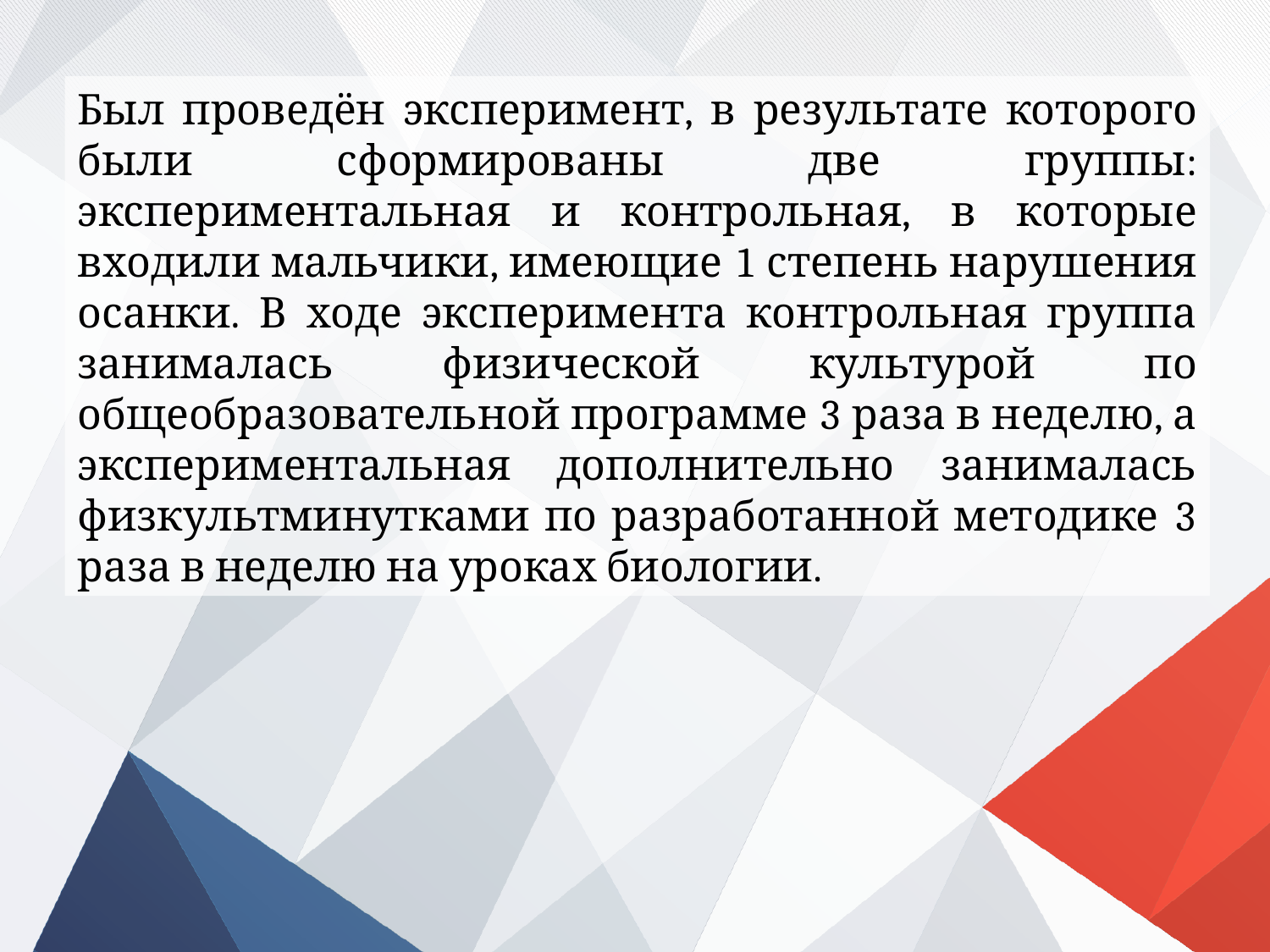

Был проведён эксперимент, в результате которого были сформированы две группы: экспериментальная и контрольная, в которые входили мальчики, имеющие 1 степень нарушения осанки. В ходе эксперимента контрольная группа занималась физической культурой по общеобразовательной программе 3 раза в неделю, а экспериментальная дополнительно занималась физкультминутками по разработанной методике 3 раза в неделю на уроках биологии.